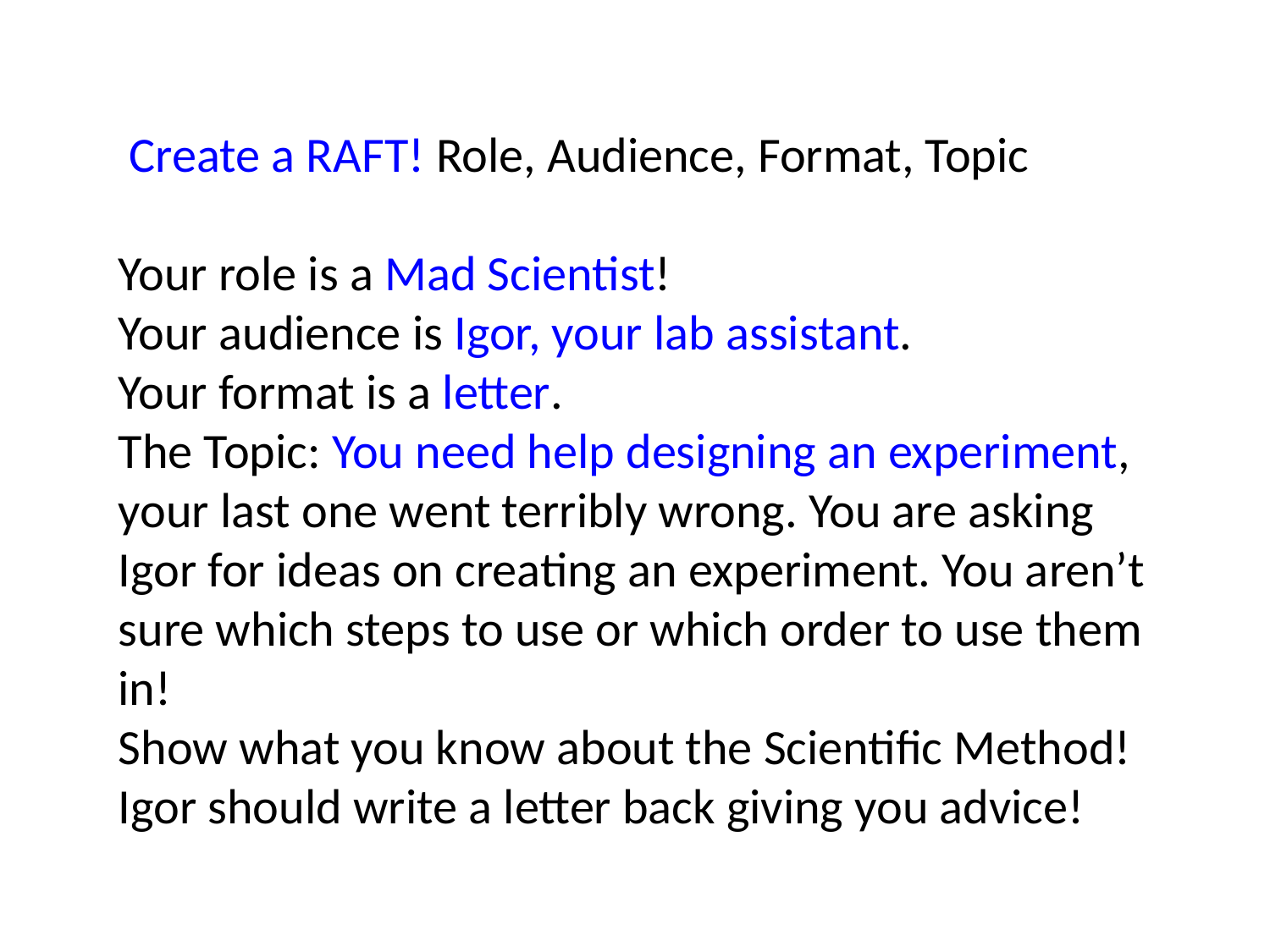

Create a RAFT! Role, Audience, Format, Topic

Your role is a Mad Scientist!
Your audience is Igor, your lab assistant.
Your format is a letter.
The Topic: You need help designing an experiment, your last one went terribly wrong. You are asking Igor for ideas on creating an experiment. You aren’t sure which steps to use or which order to use them in!
Show what you know about the Scientific Method!
Igor should write a letter back giving you advice!